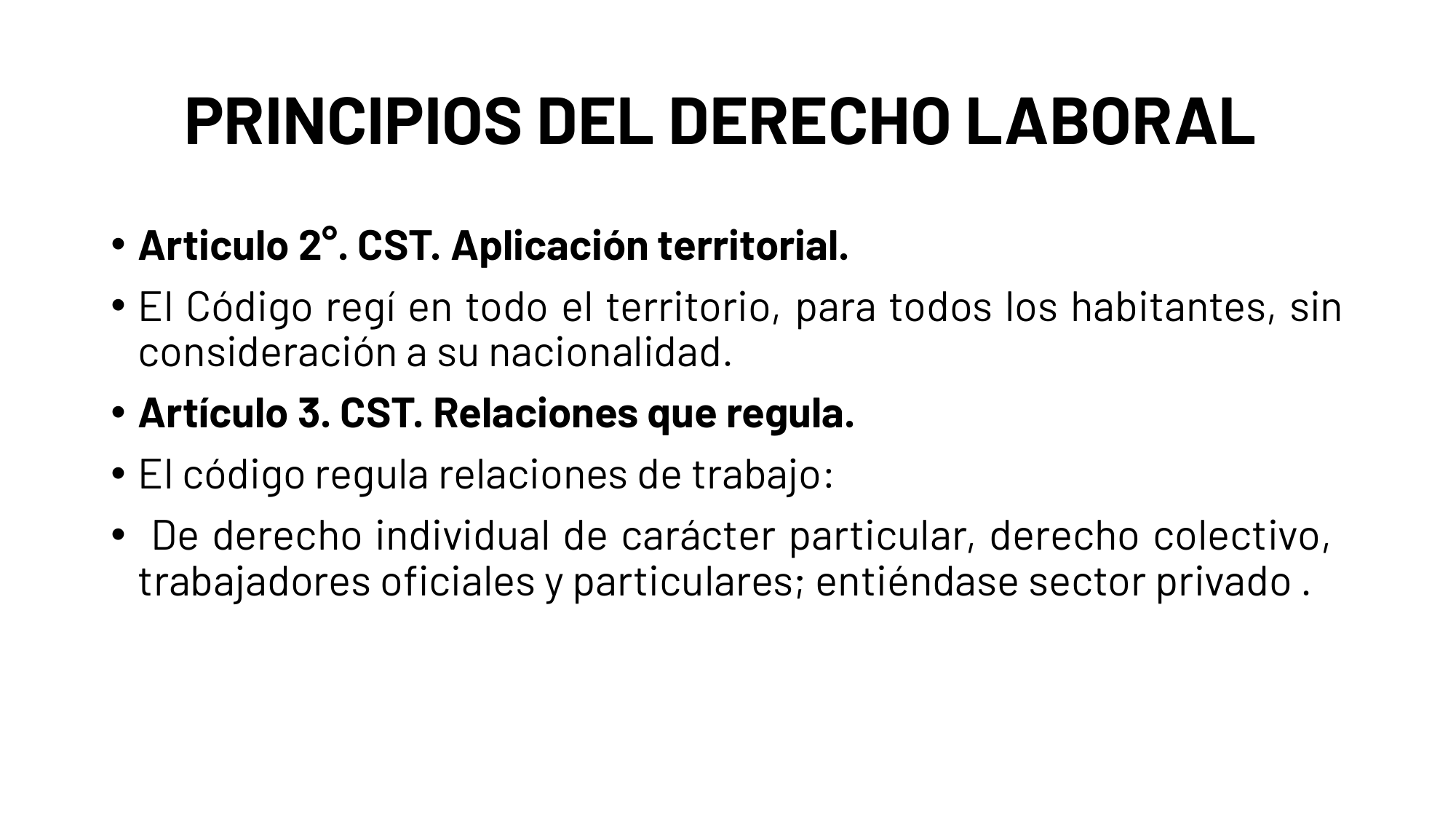

# PRINCIPIOS DEL DERECHO LABORAL
Articulo 2°. CST. Aplicación territorial.
El Código regí en todo el territorio, para todos los habitantes, sin consideración a su nacionalidad.
Artículo 3. CST. Relaciones que regula.
El código regula relaciones de trabajo:
 De derecho individual de carácter particular, derecho colectivo,  trabajadores oficiales y particulares; entiéndase sector privado .